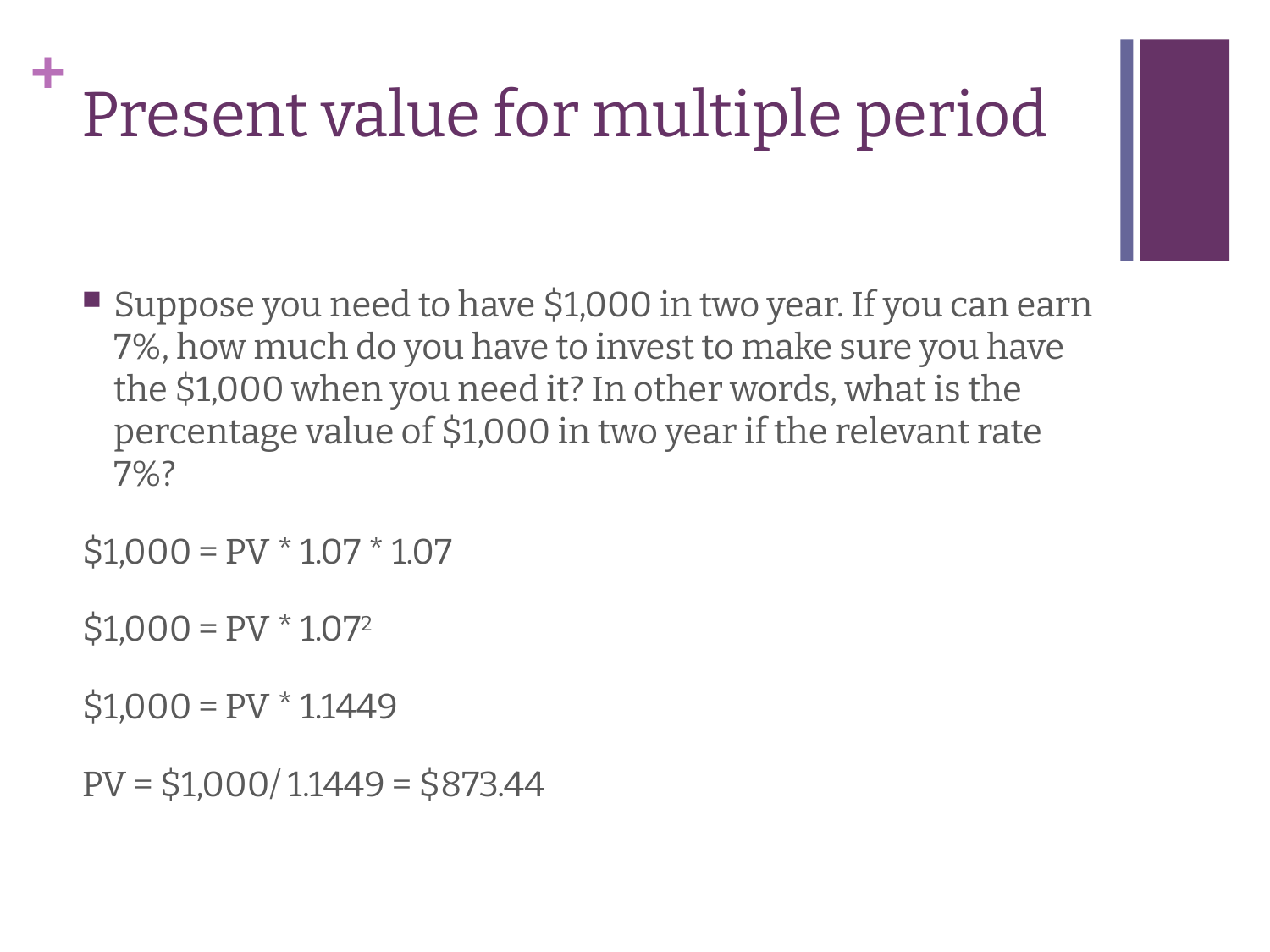

# Present value for multiple period
Suppose you need to have $1,000 in two year. If you can earn 7%, how much do you have to invest to make sure you have the $1,000 when you need it? In other words, what is the percentage value of $1,000 in two year if the relevant rate 7%?
$1,000 = PV * 1.07 * 1.07
$1,000 = PV * 1.072
$1,000 = PV * 1.1449
PV = $1,000/ 1.1449 = $873.44